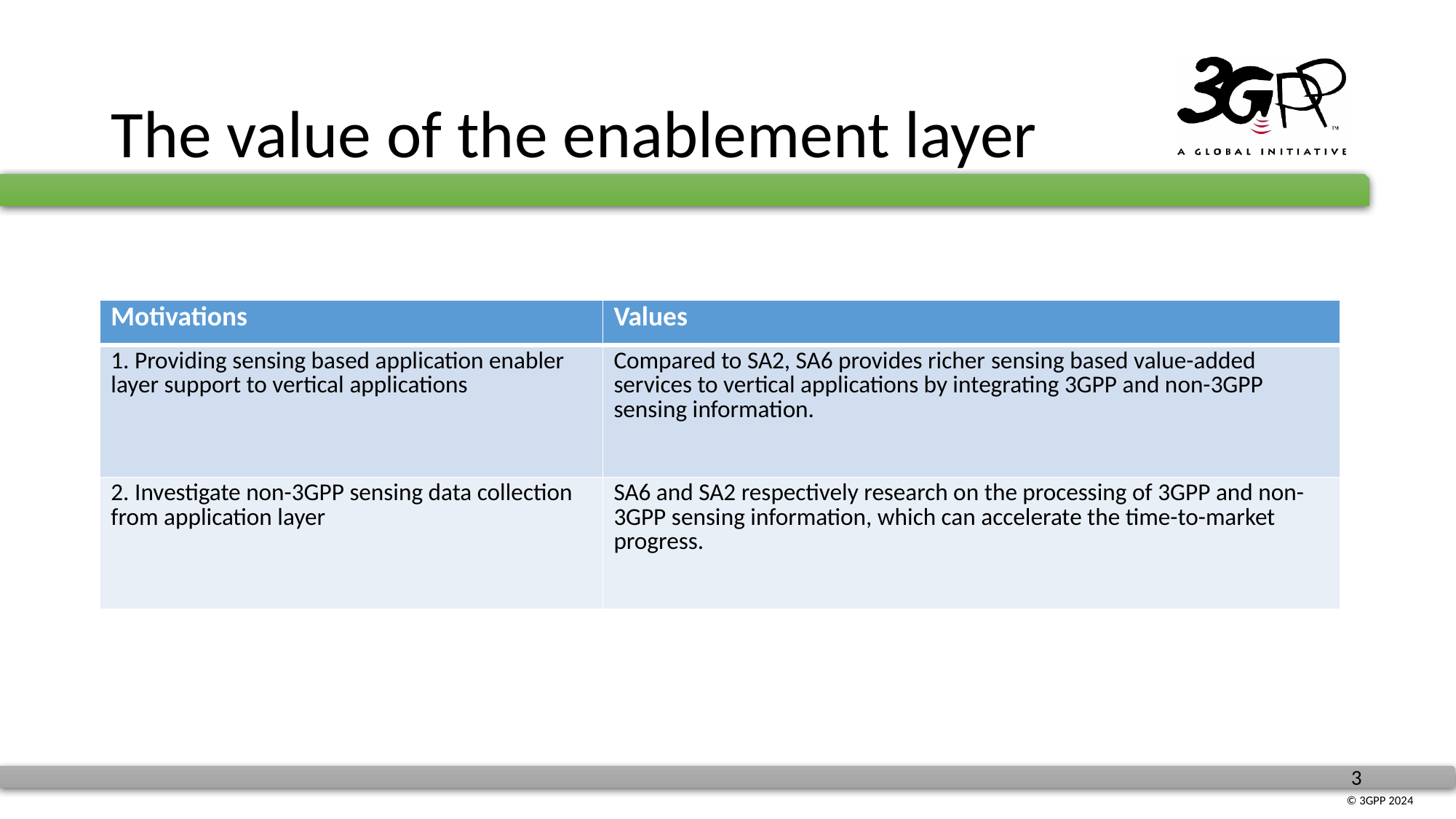

# The value of the enablement layer
| Motivations | Values |
| --- | --- |
| 1. Providing sensing based application enabler layer support to vertical applications | Compared to SA2, SA6 provides richer sensing based value-added services to vertical applications by integrating 3GPP and non-3GPP sensing information. |
| 2. Investigate non-3GPP sensing data collection from application layer | SA6 and SA2 respectively research on the processing of 3GPP and non-3GPP sensing information, which can accelerate the time-to-market progress. |